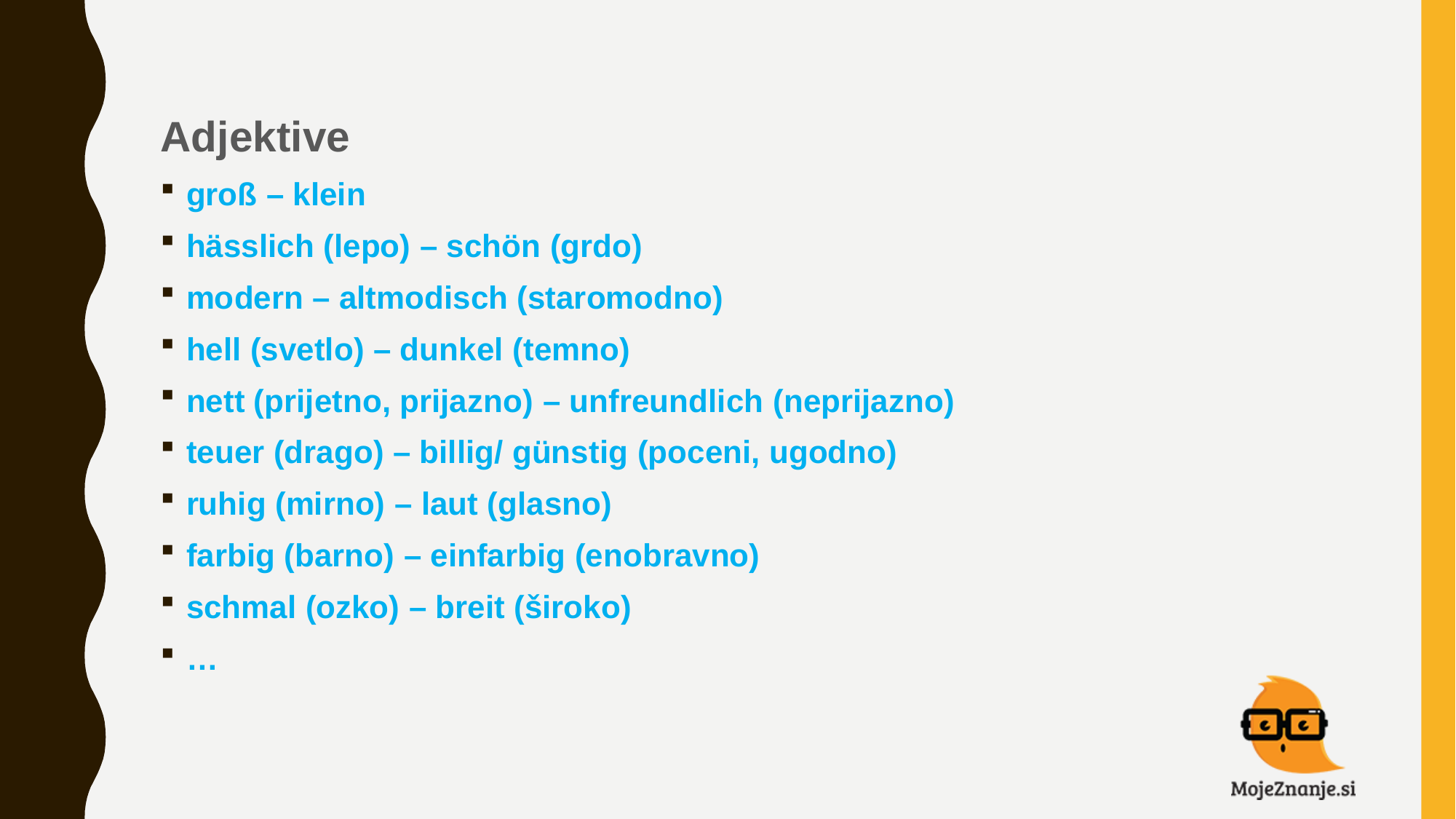

#
Adjektive
groß – klein
hässlich (lepo) – schön (grdo)
modern – altmodisch (staromodno)
hell (svetlo) – dunkel (temno)
nett (prijetno, prijazno) – unfreundlich (neprijazno)
teuer (drago) – billig/ günstig (poceni, ugodno)
ruhig (mirno) – laut (glasno)
farbig (barno) – einfarbig (enobravno)
schmal (ozko) – breit (široko)
…